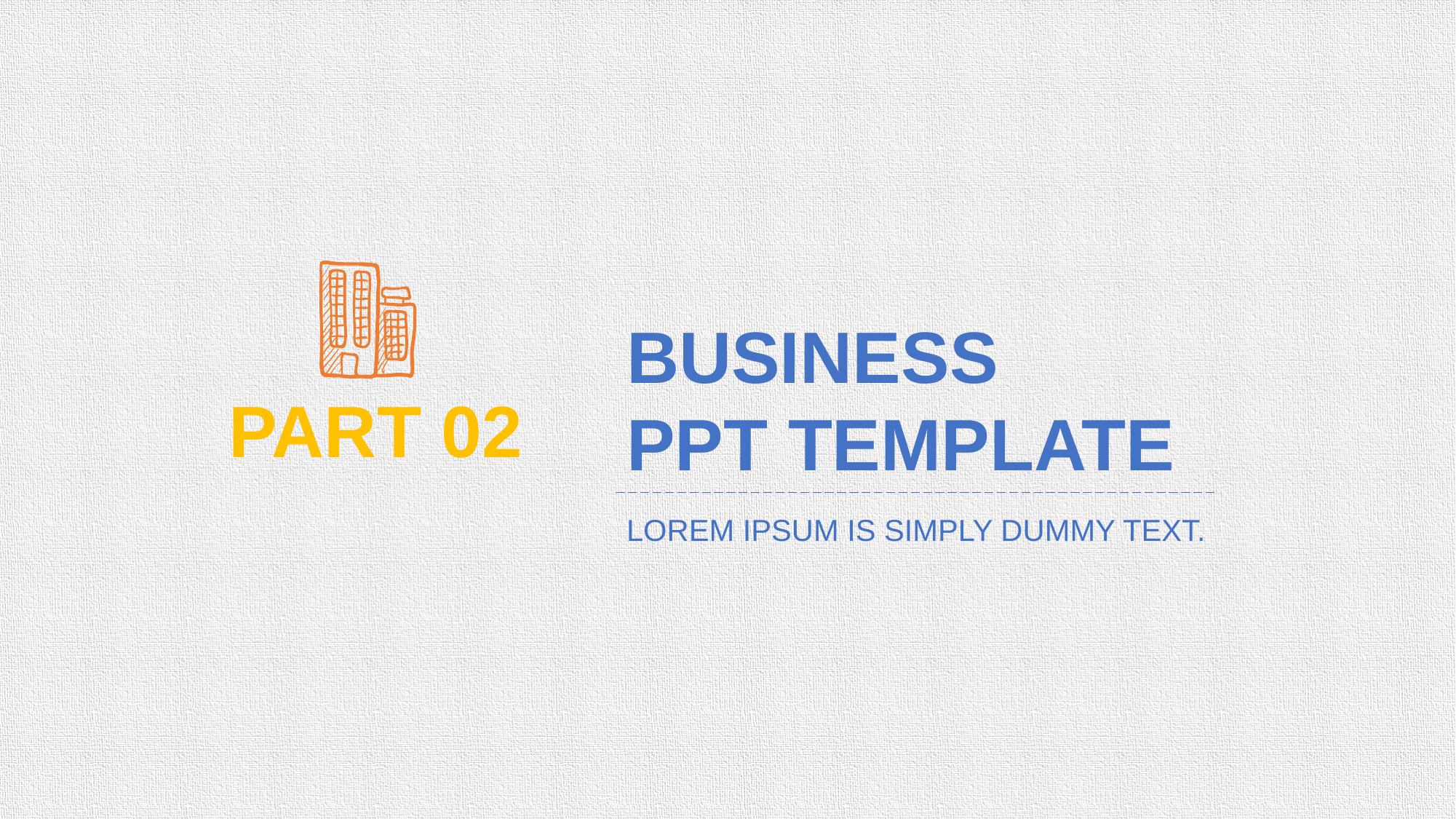

BUSINESS
PPT TEMPLATE
LOREM IPSUM IS SIMPLY DUMMY TEXT.
PART 02